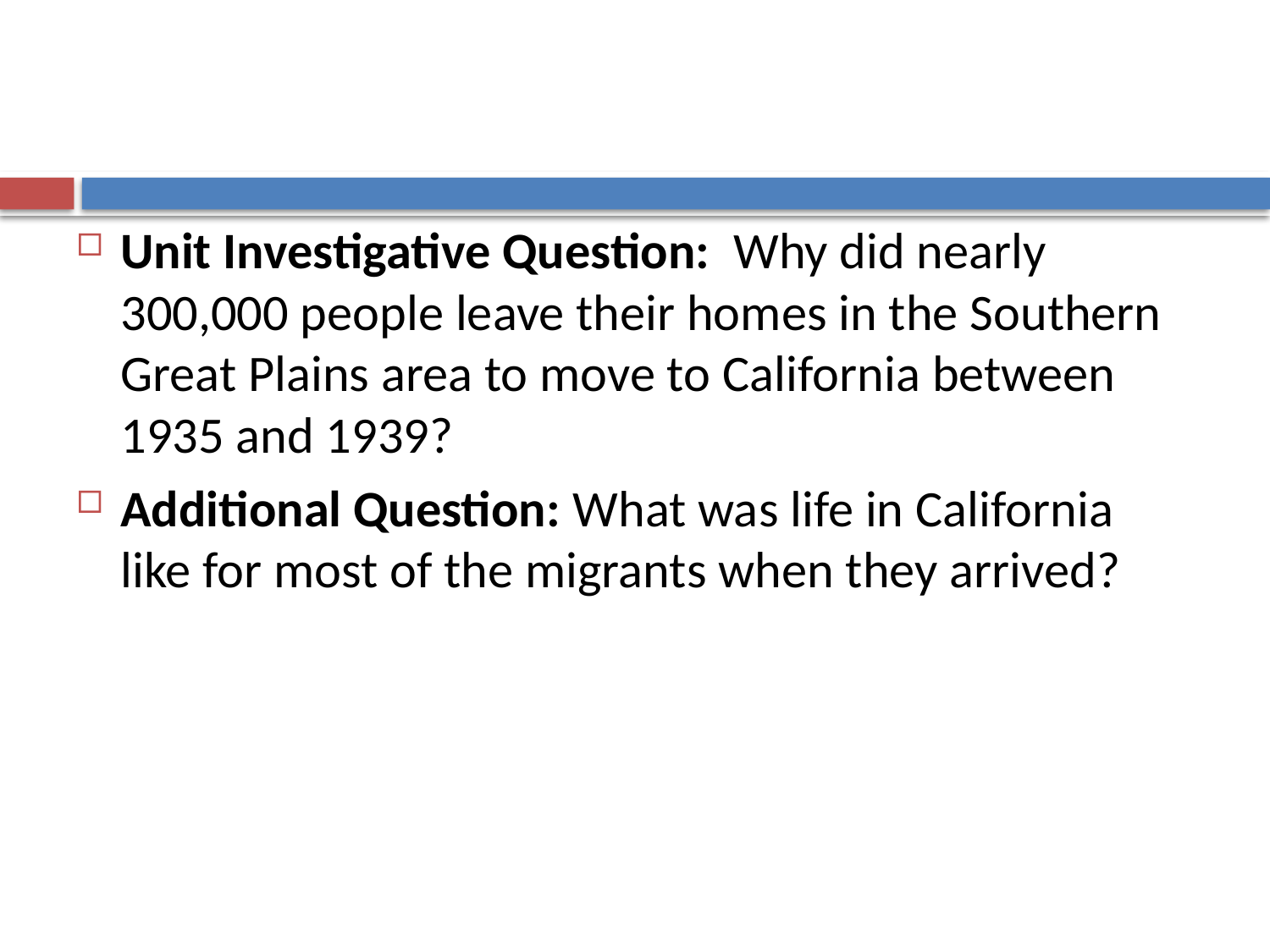

#
Unit Investigative Question:  Why did nearly 300,000 people leave their homes in the Southern Great Plains area to move to California between 1935 and 1939?
Additional Question: What was life in California like for most of the migrants when they arrived?